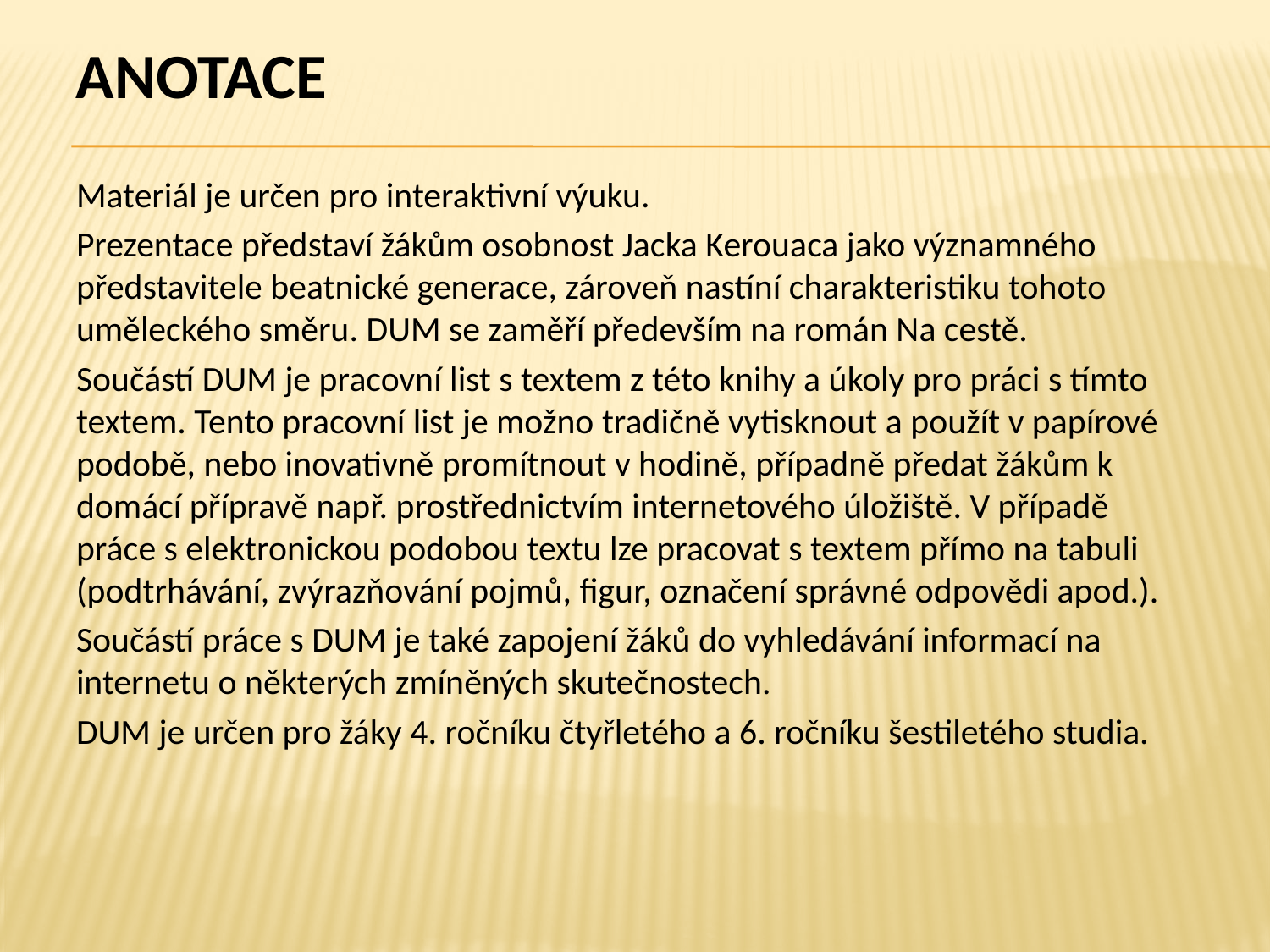

# ANOTACE
Materiál je určen pro interaktivní výuku.
Prezentace představí žákům osobnost Jacka Kerouaca jako významného představitele beatnické generace, zároveň nastíní charakteristiku tohoto uměleckého směru. DUM se zaměří především na román Na cestě.
Součástí DUM je pracovní list s textem z této knihy a úkoly pro práci s tímto textem. Tento pracovní list je možno tradičně vytisknout a použít v papírové podobě, nebo inovativně promítnout v hodině, případně předat žákům k domácí přípravě např. prostřednictvím internetového úložiště. V případě práce s elektronickou podobou textu lze pracovat s textem přímo na tabuli (podtrhávání, zvýrazňování pojmů, figur, označení správné odpovědi apod.).
Součástí práce s DUM je také zapojení žáků do vyhledávání informací na internetu o některých zmíněných skutečnostech.
DUM je určen pro žáky 4. ročníku čtyřletého a 6. ročníku šestiletého studia.